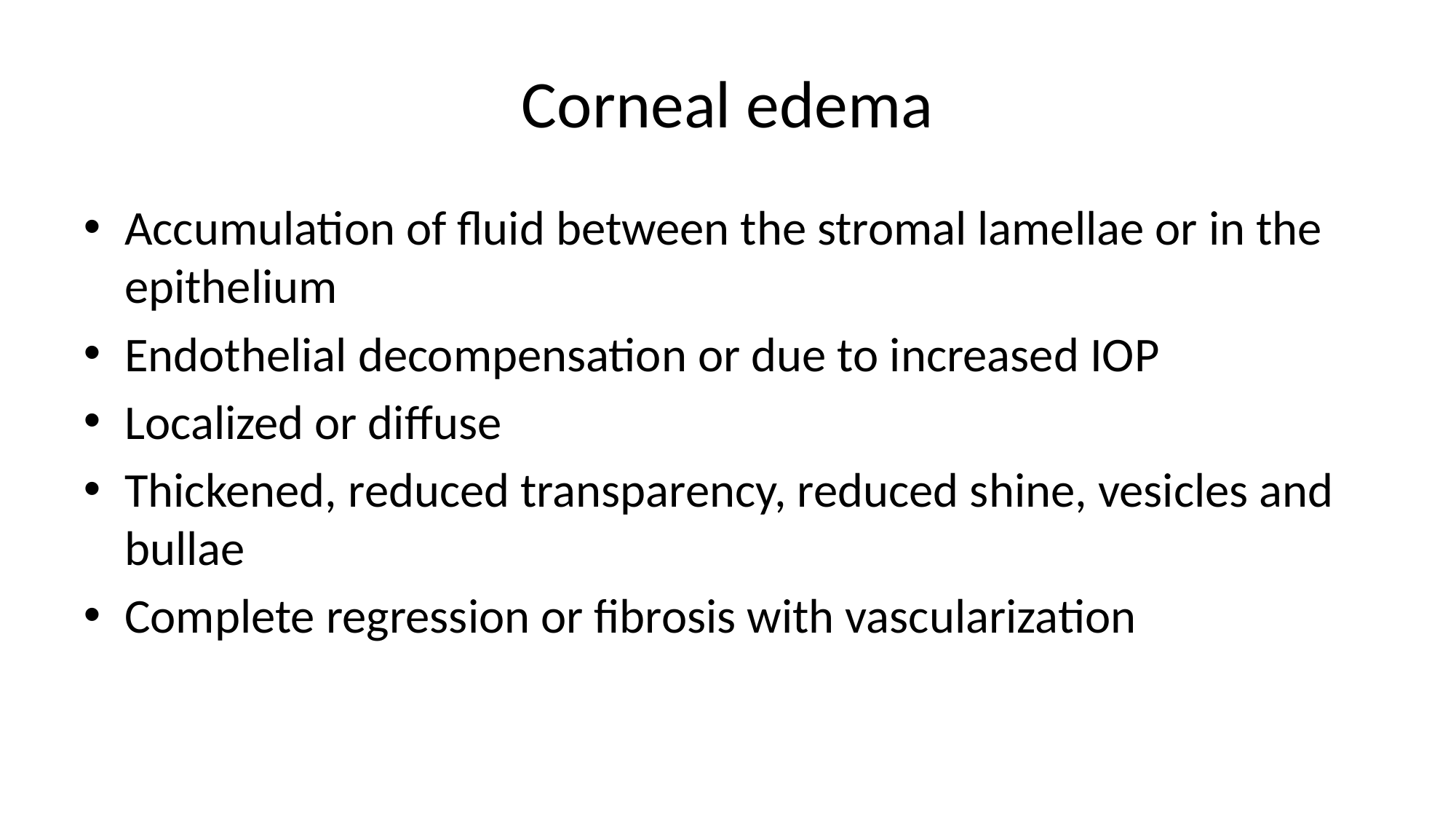

# Corneal edema
Accumulation of fluid between the stromal lamellae or in the epithelium
Endothelial decompensation or due to increased IOP
Localized or diffuse
Thickened, reduced transparency, reduced shine, vesicles and bullae
Complete regression or fibrosis with vascularization